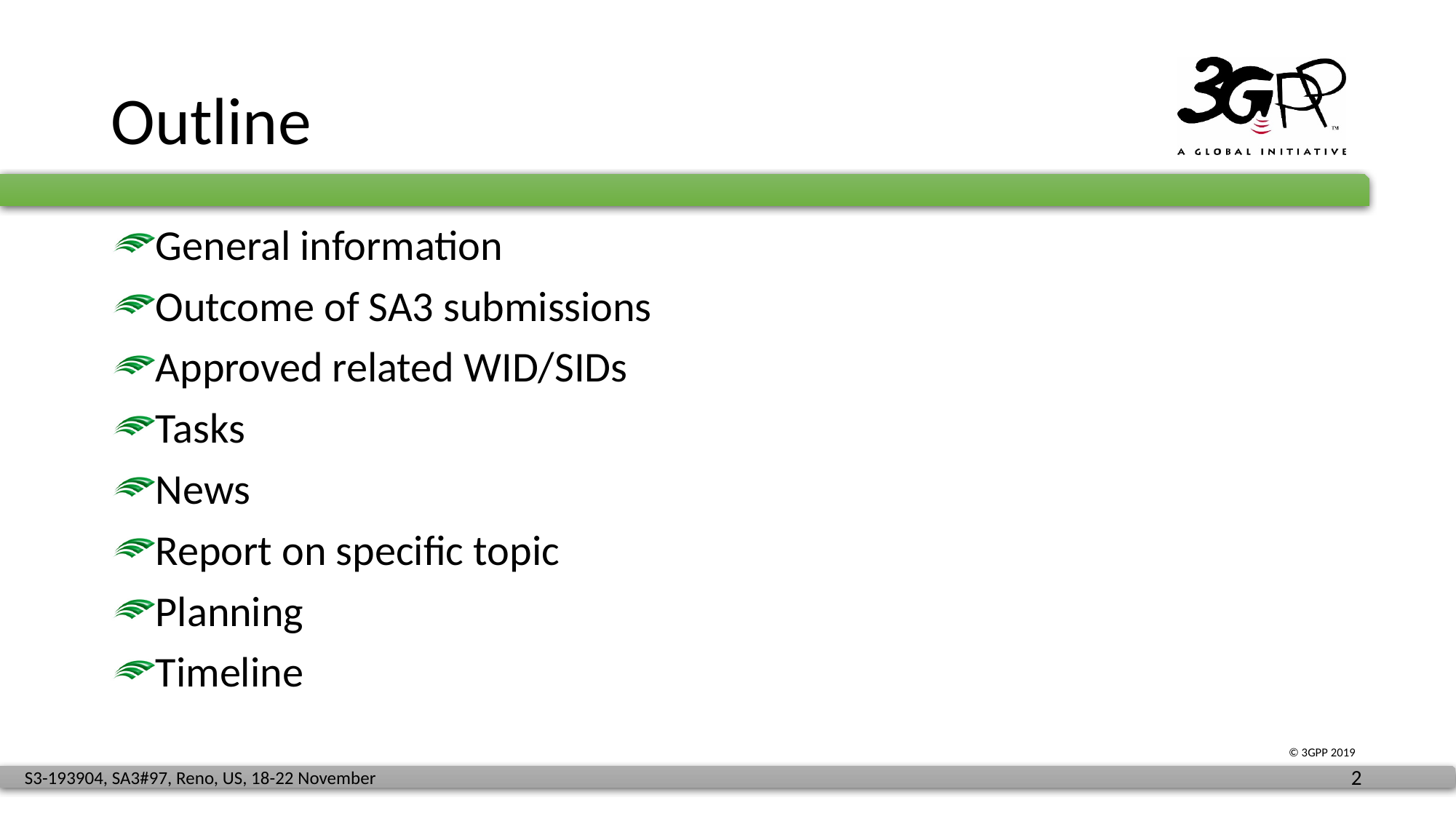

# Outline
General information
Outcome of SA3 submissions
Approved related WID/SIDs
Tasks
News
Report on specific topic
Planning
Timeline